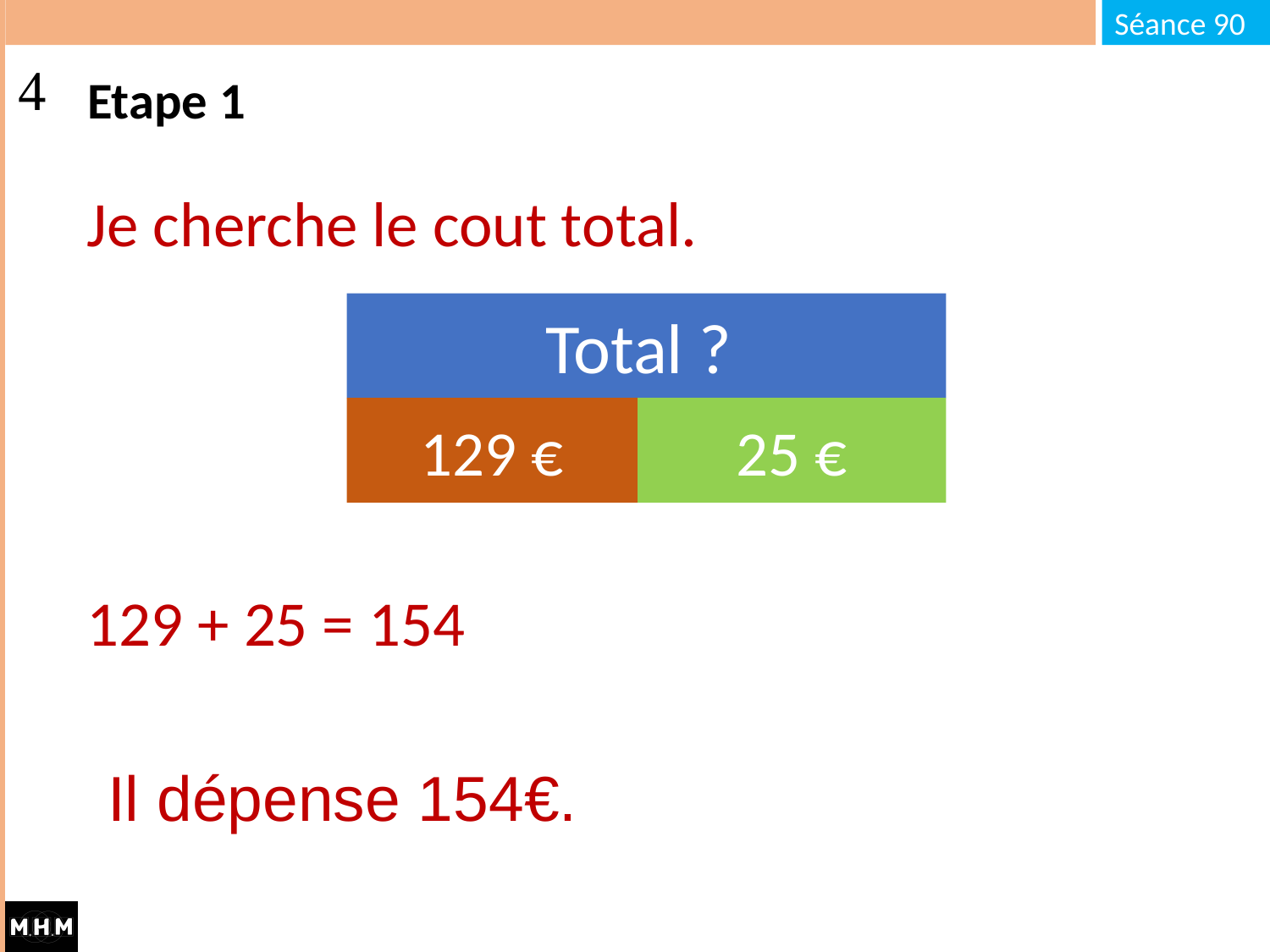

# Etape 1
Je cherche le cout total.
Total ?
129 €
25 €
129 + 25 = 154
Il dépense 154€.